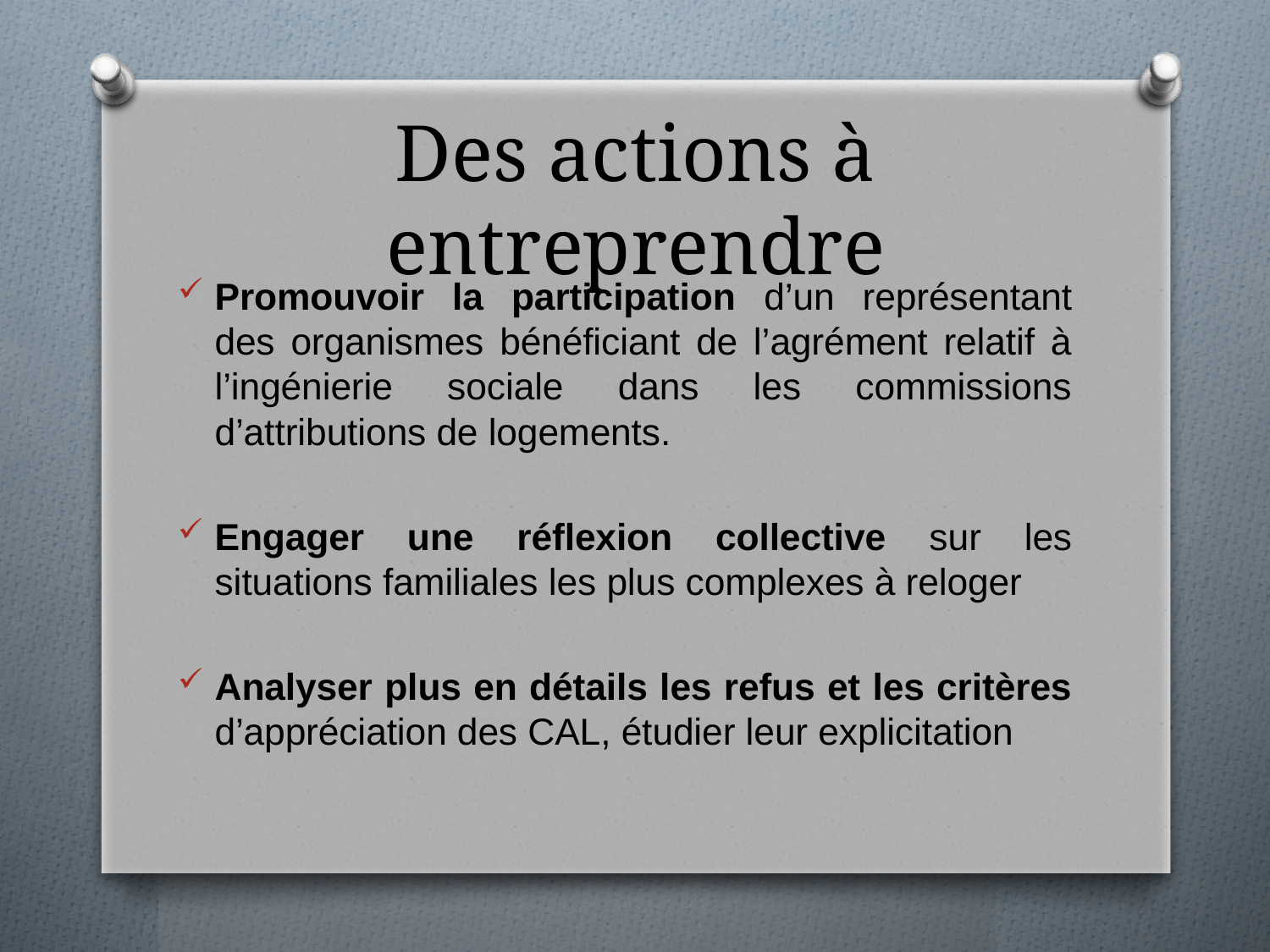

# Des actions à entreprendre
Promouvoir la participation d’un représentant des organismes bénéficiant de l’agrément relatif à l’ingénierie sociale dans les commissions d’attributions de logements.

Engager une réflexion collective sur les situations familiales les plus complexes à reloger

Analyser plus en détails les refus et les critères d’appréciation des CAL, étudier leur explicitation